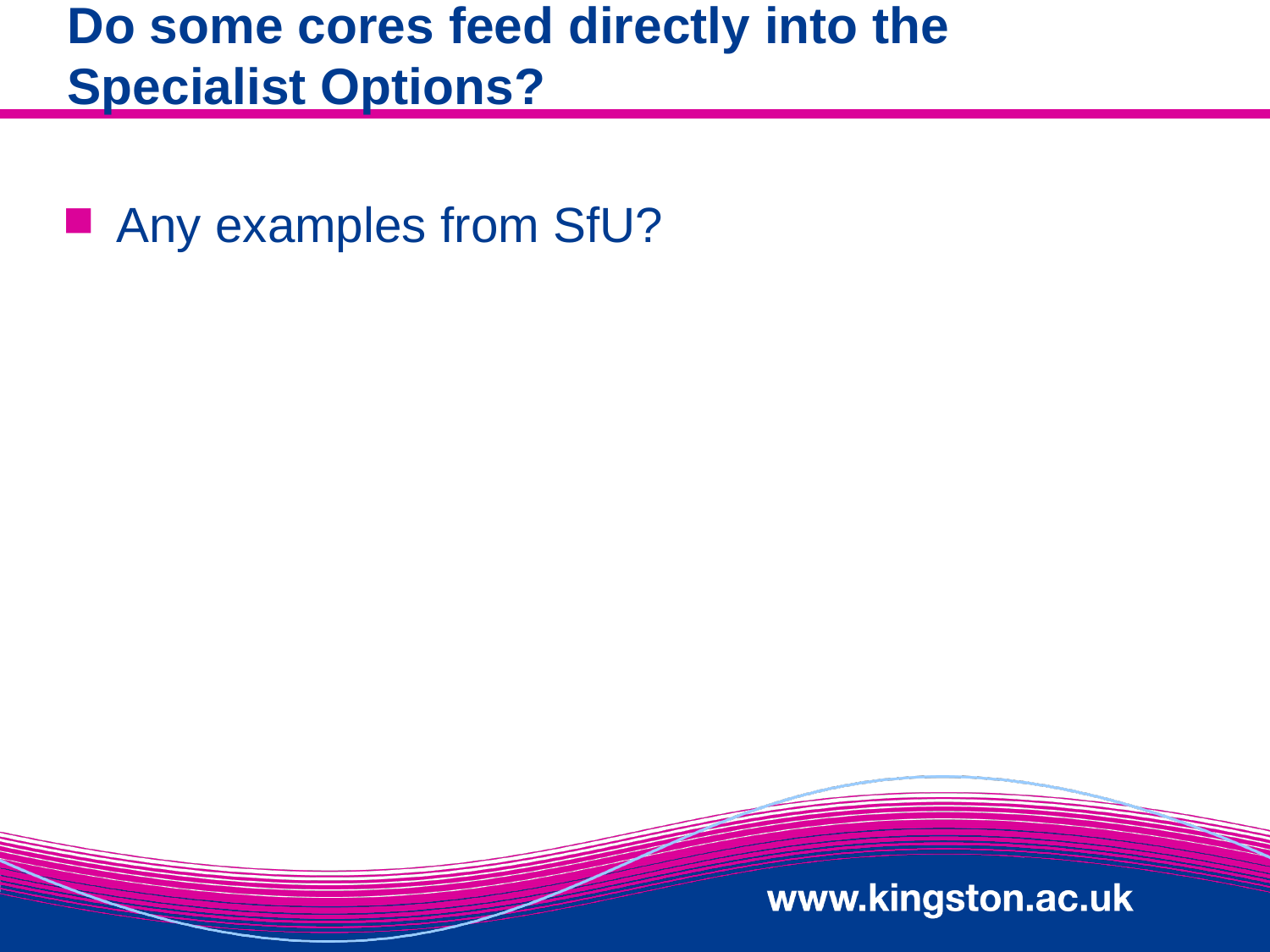

# Do some cores feed directly into the Specialist Options?
Any examples from SfU?